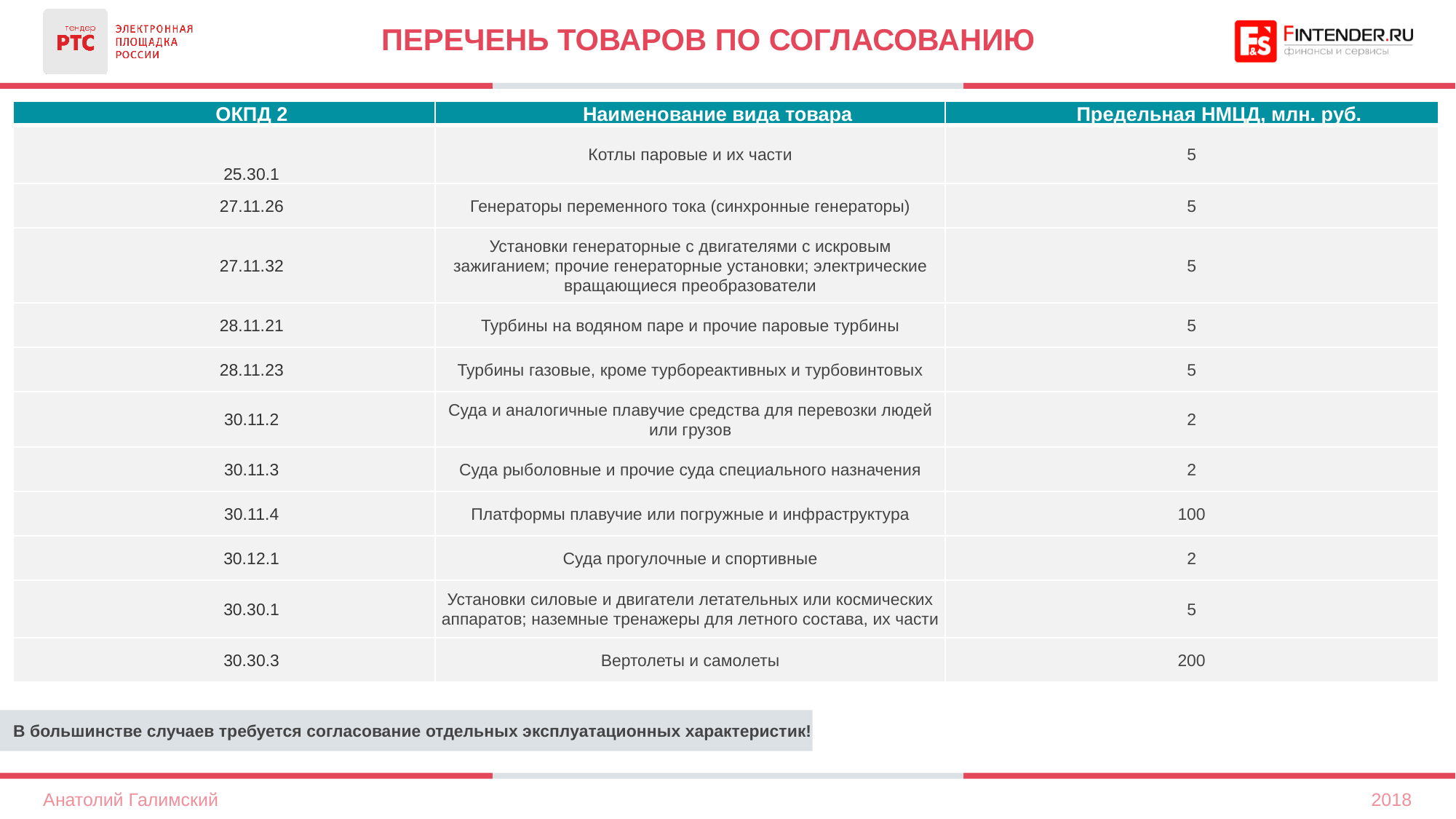

# Перечень товаров по согласованию

| ОКПД 2 | Наименование вида товара | Предельная НМЦД, млн. руб. |
| --- | --- | --- |
| 25.30.1 | Котлы паровые и их части | 5 |
| 27.11.26 | Генераторы переменного тока (синхронные генераторы) | 5 |
| 27.11.32 | Установки генераторные с двигателями с искровым зажиганием; прочие генераторные установки; электрические вращающиеся преобразователи | 5 |
| 28.11.21 | Турбины на водяном паре и прочие паровые турбины | 5 |
| 28.11.23 | Турбины газовые, кроме турбореактивных и турбовинтовых | 5 |
| 30.11.2 | Суда и аналогичные плавучие средства для перевозки людей или грузов | 2 |
| 30.11.3 | Суда рыболовные и прочие суда специального назначения | 2 |
| 30.11.4 | Платформы плавучие или погружные и инфраструктура | 100 |
| 30.12.1 | Суда прогулочные и спортивные | 2 |
| 30.30.1 | Установки силовые и двигатели летательных или космических аппаратов; наземные тренажеры для летного состава, их части | 5 |
| 30.30.3 | Вертолеты и самолеты | 200 |

В большинстве случаев требуется согласование отдельных эксплуатационных характеристик!
2018
Анатолий Галимский